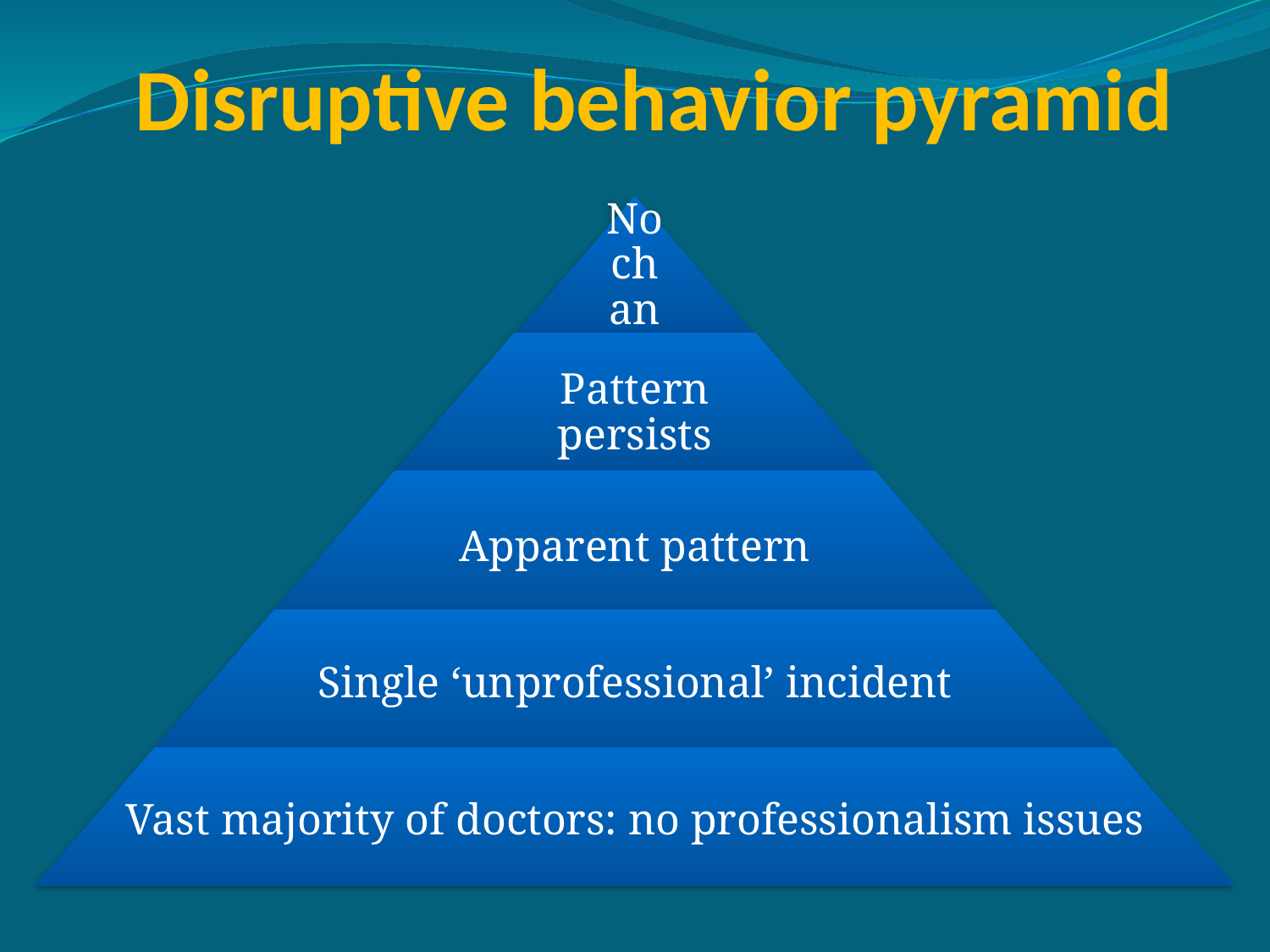

# Disruptive behavior pyramid
No change
Pattern persists
Apparent pattern
Single ‘unprofessional’ incident
Vast majority of doctors: no professionalism issues